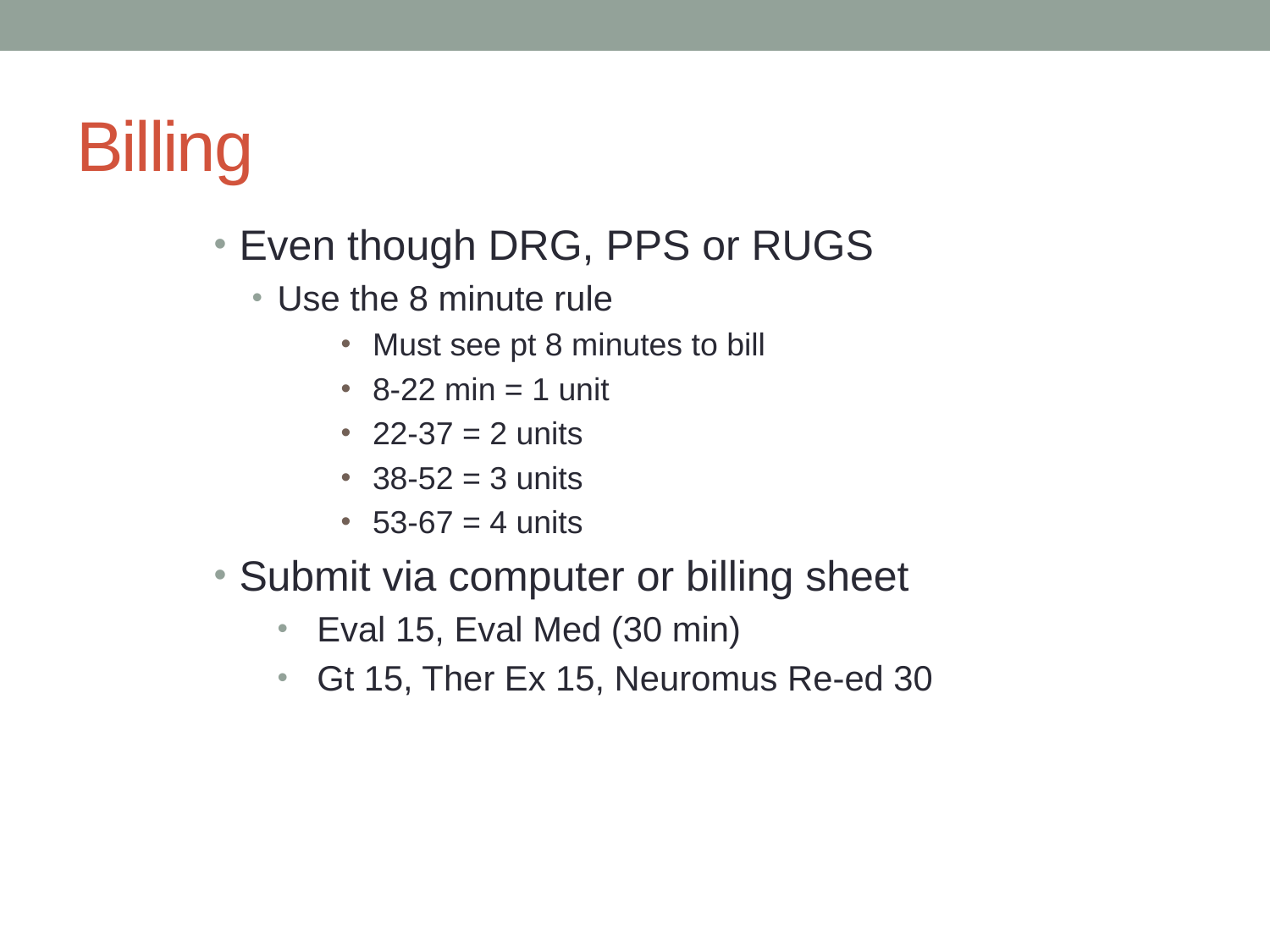

# Billing
Even though DRG, PPS or RUGS
Use the 8 minute rule
Must see pt 8 minutes to bill
8-22 min = 1 unit
22-37 = 2 units
38-52 = 3 units
53-67 = 4 units
Submit via computer or billing sheet
Eval 15, Eval Med (30 min)
Gt 15, Ther Ex 15, Neuromus Re-ed 30